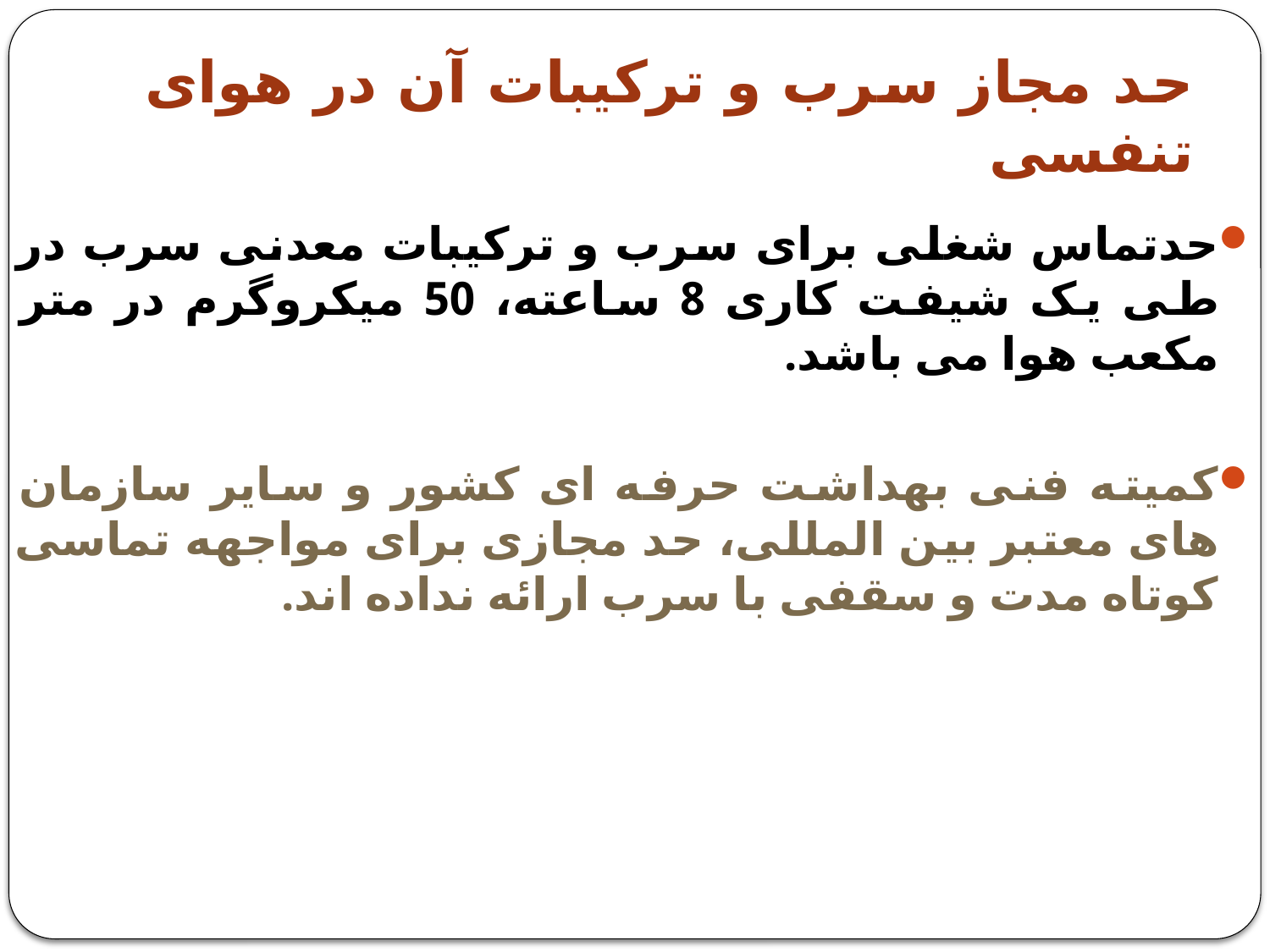

# حد مجاز سرب و ترکیبات آن در هوای تنفسی
حدتماس شغلی برای سرب و ترکیبات معدنی سرب در طی یک شیفت کاری 8 ساعته، 50 میکروگرم در متر مکعب هوا می باشد.

کمیته فنی بهداشت حرفه ای کشور و سایر سازمان های معتبر بین المللی، حد مجازی برای مواجهه تماسی کوتاه مدت و سقفی با سرب ارائه نداده اند.